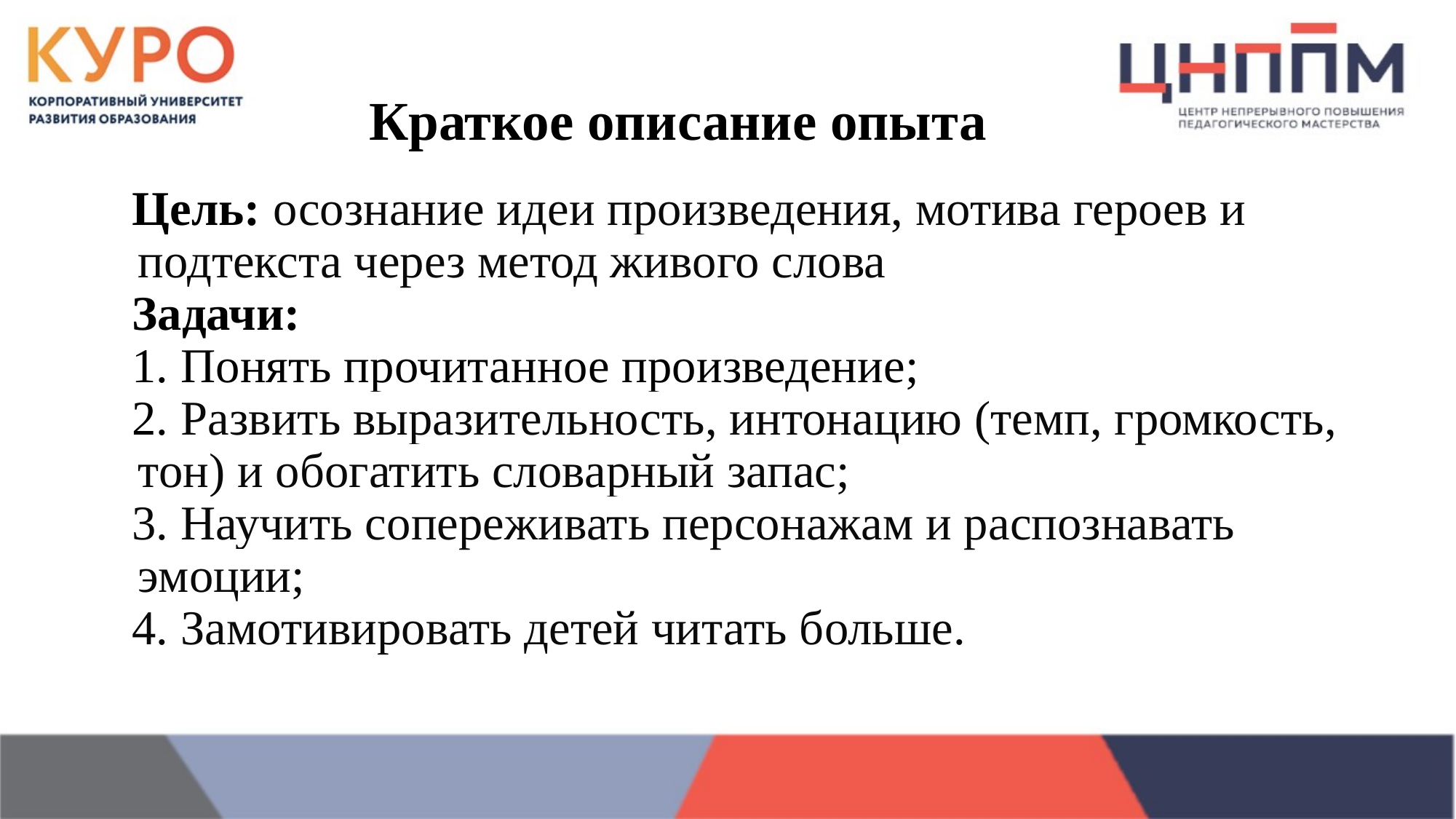

# Краткое описание опыта
Цель: осознание идеи произведения, мотива героев и подтекста через метод живого слова
Задачи:
1. Понять прочитанное произведение;
2. Развить выразительность, интонацию (темп, громкость, тон) и обогатить словарный запас;
3. Научить сопереживать персонажам и распознавать эмоции;
4. Замотивировать детей читать больше.